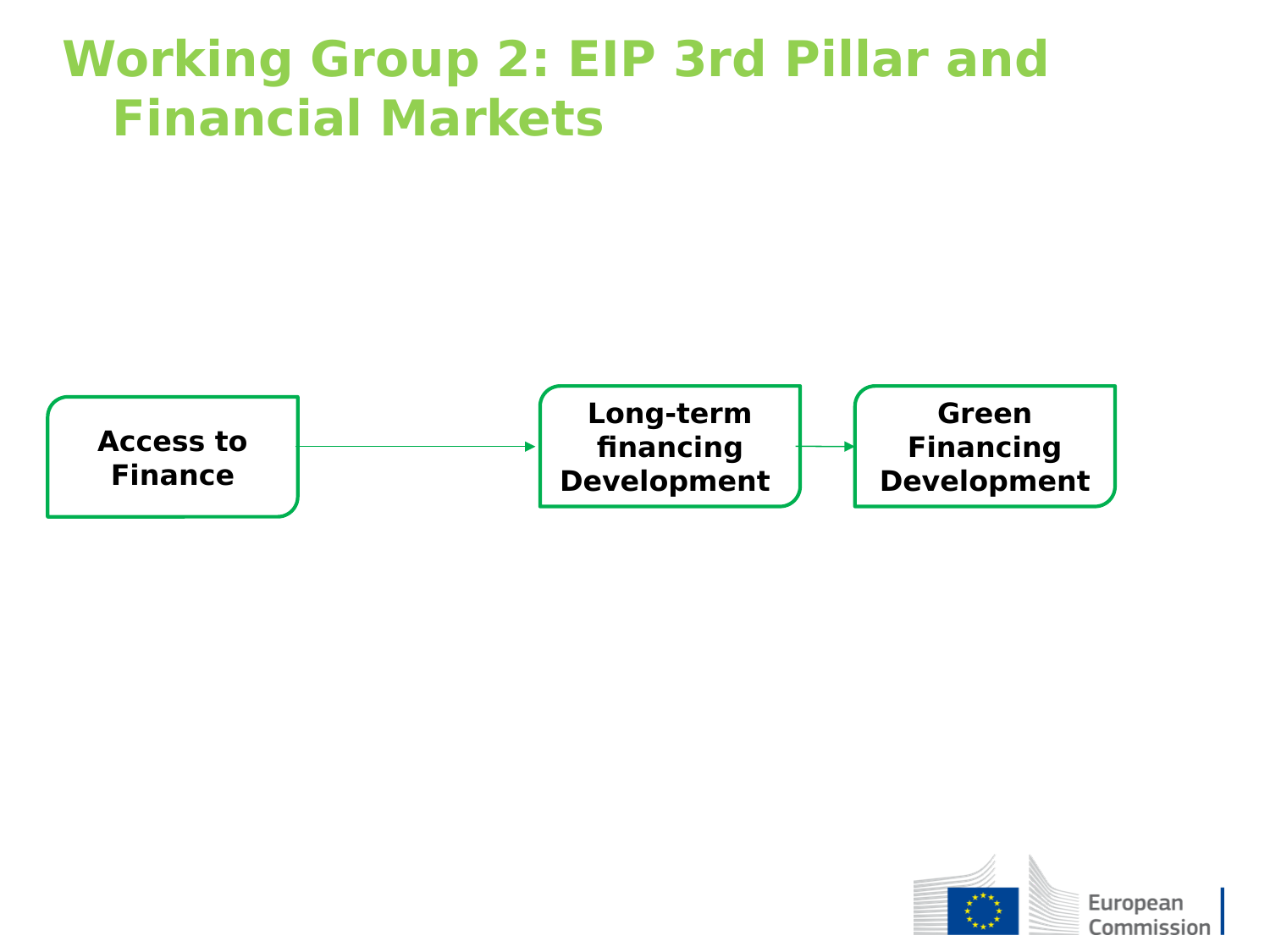

# Working Group 2: EIP 3rd Pillar and Financial Markets

Green Financing Development
Long-term financing Development
Access to Finance